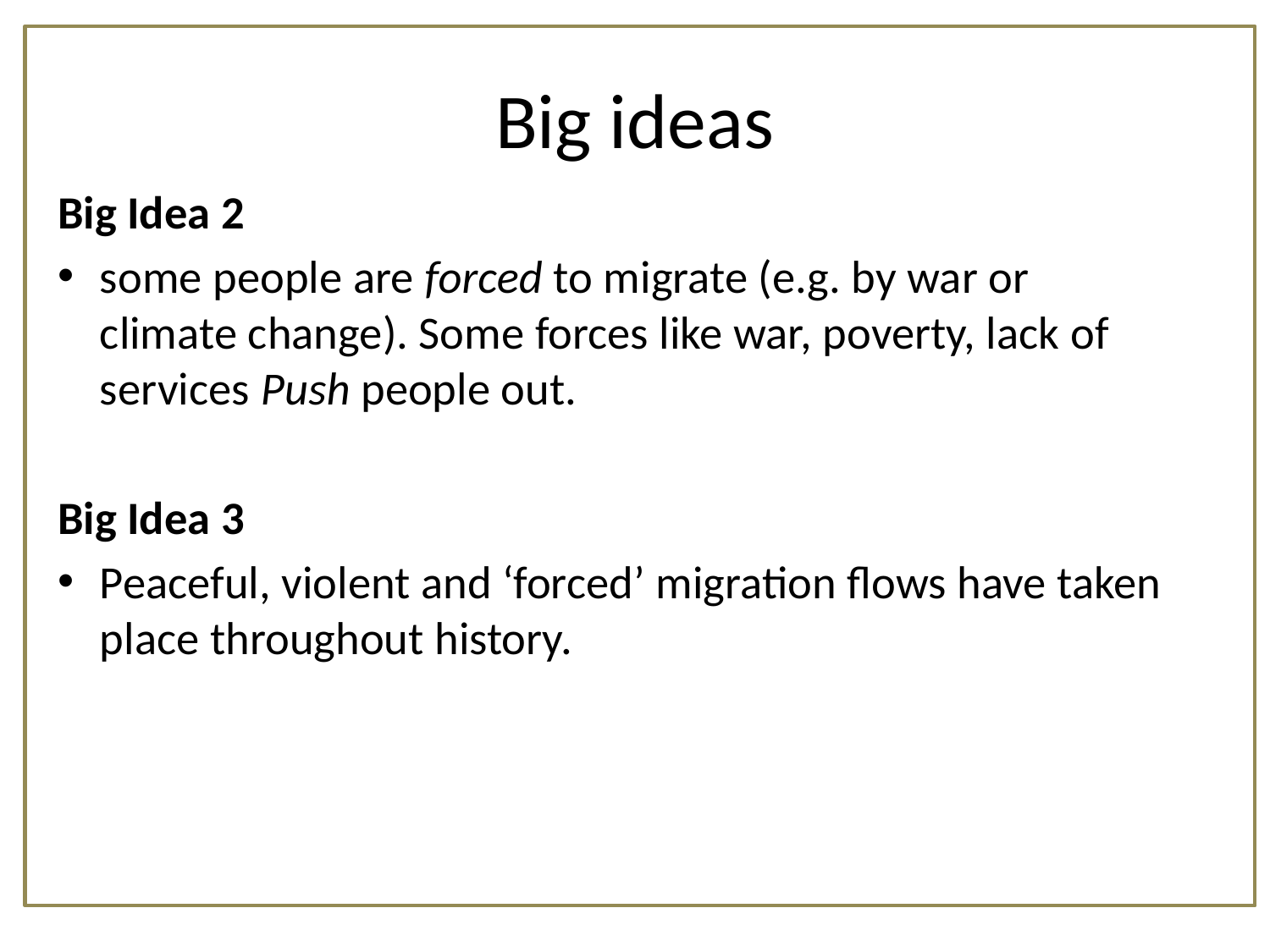

# Big ideas
Big Idea 2
some people are forced to migrate (e.g. by war or climate change). Some forces like war, poverty, lack of services Push people out.

Big Idea 3
Peaceful, violent and ‘forced’ migration flows have taken place throughout history.